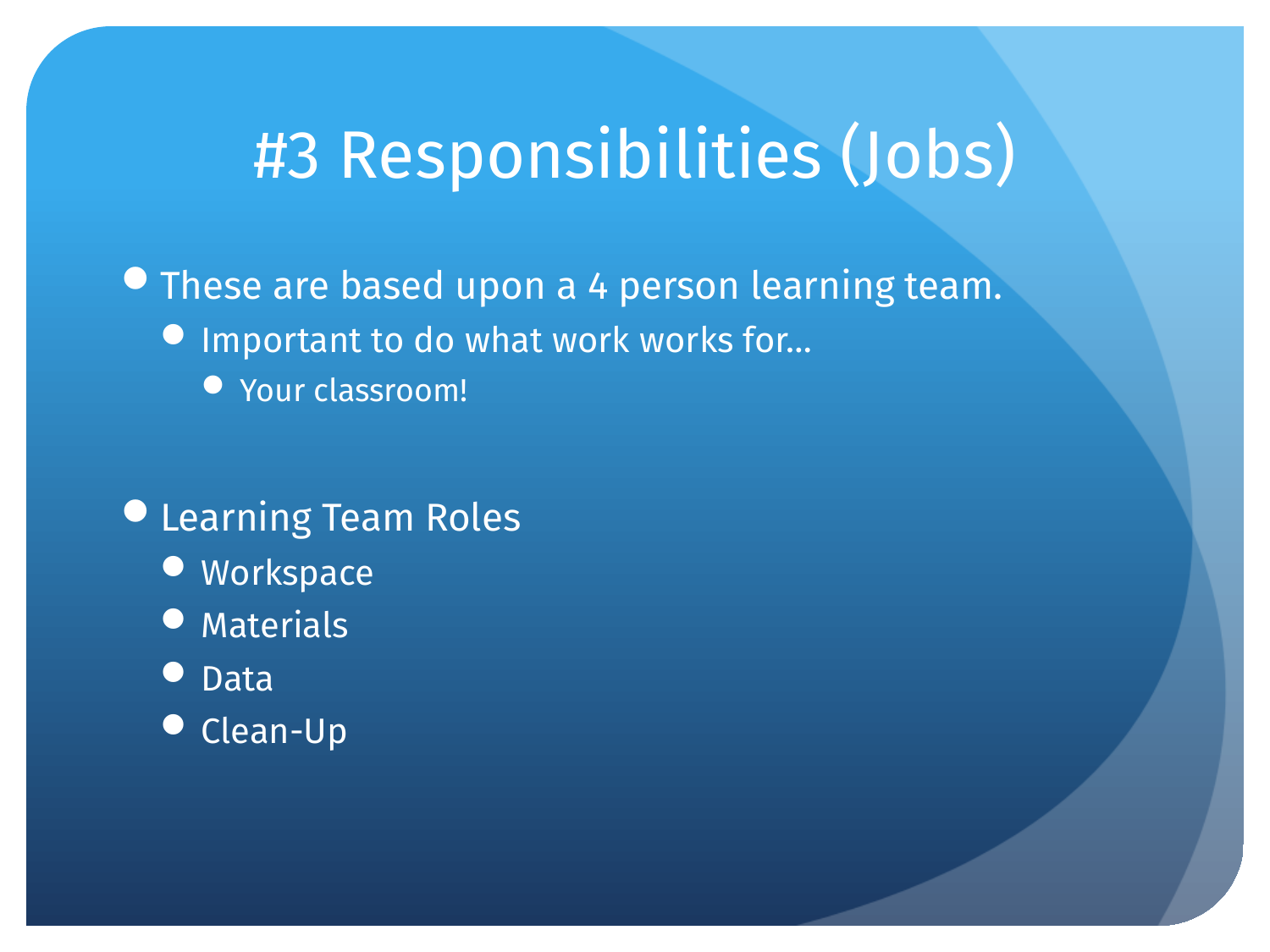

# #3 Responsibilities (Jobs)
These are based upon a 4 person learning team.
Important to do what work works for…
Your classroom!

Learning Team Roles
Workspace
Materials
Data
Clean-Up